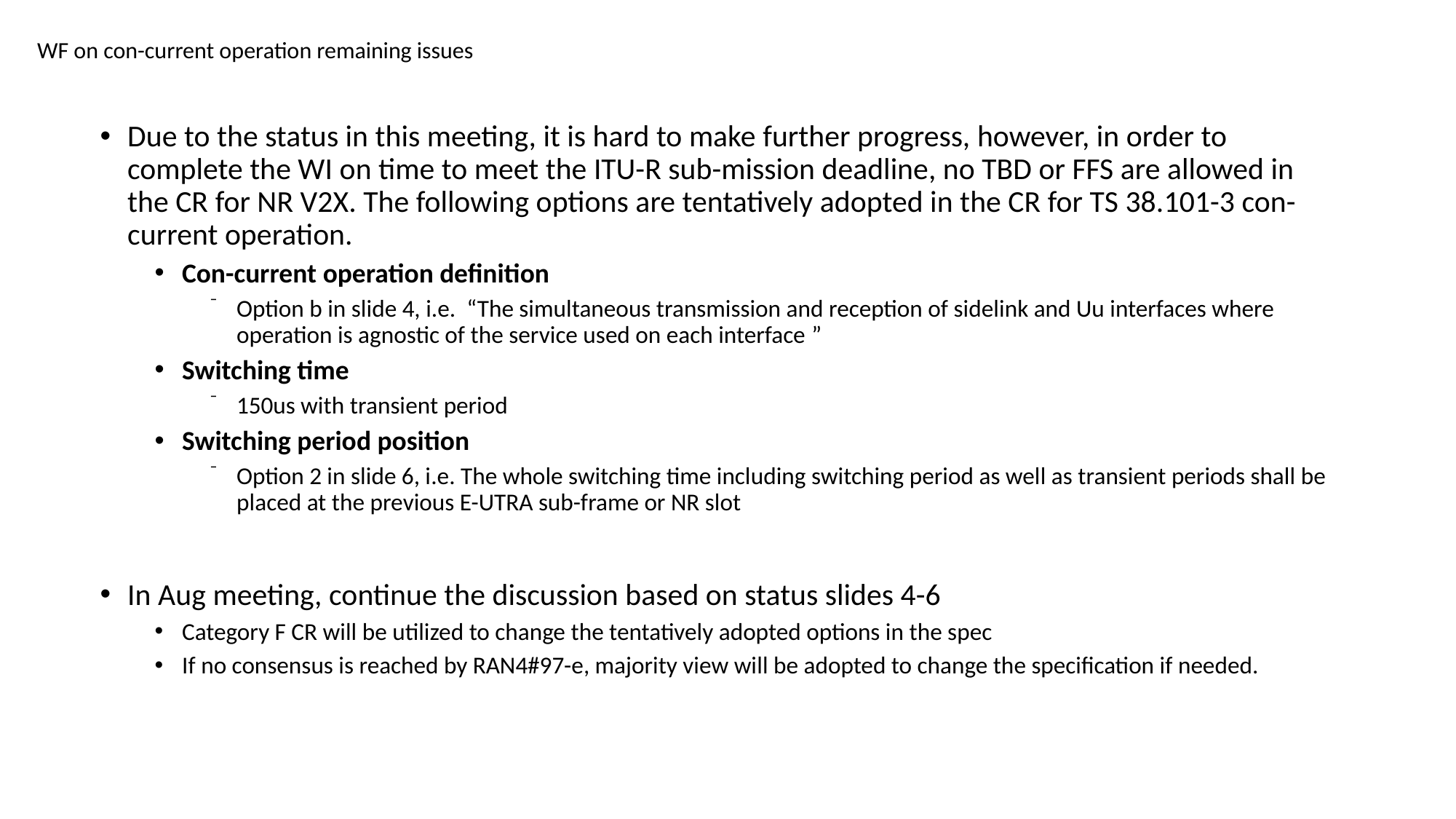

# WF on con-current operation remaining issues
Due to the status in this meeting, it is hard to make further progress, however, in order to complete the WI on time to meet the ITU-R sub-mission deadline, no TBD or FFS are allowed in the CR for NR V2X. The following options are tentatively adopted in the CR for TS 38.101-3 con-current operation.
Con-current operation definition
Option b in slide 4, i.e.  “The simultaneous transmission and reception of sidelink and Uu interfaces where operation is agnostic of the service used on each interface ”
Switching time
150us with transient period
Switching period position
Option 2 in slide 6, i.e. The whole switching time including switching period as well as transient periods shall be placed at the previous E-UTRA sub-frame or NR slot

In Aug meeting, continue the discussion based on status slides 4-6
Category F CR will be utilized to change the tentatively adopted options in the spec
If no consensus is reached by RAN4#97-e, majority view will be adopted to change the specification if needed.